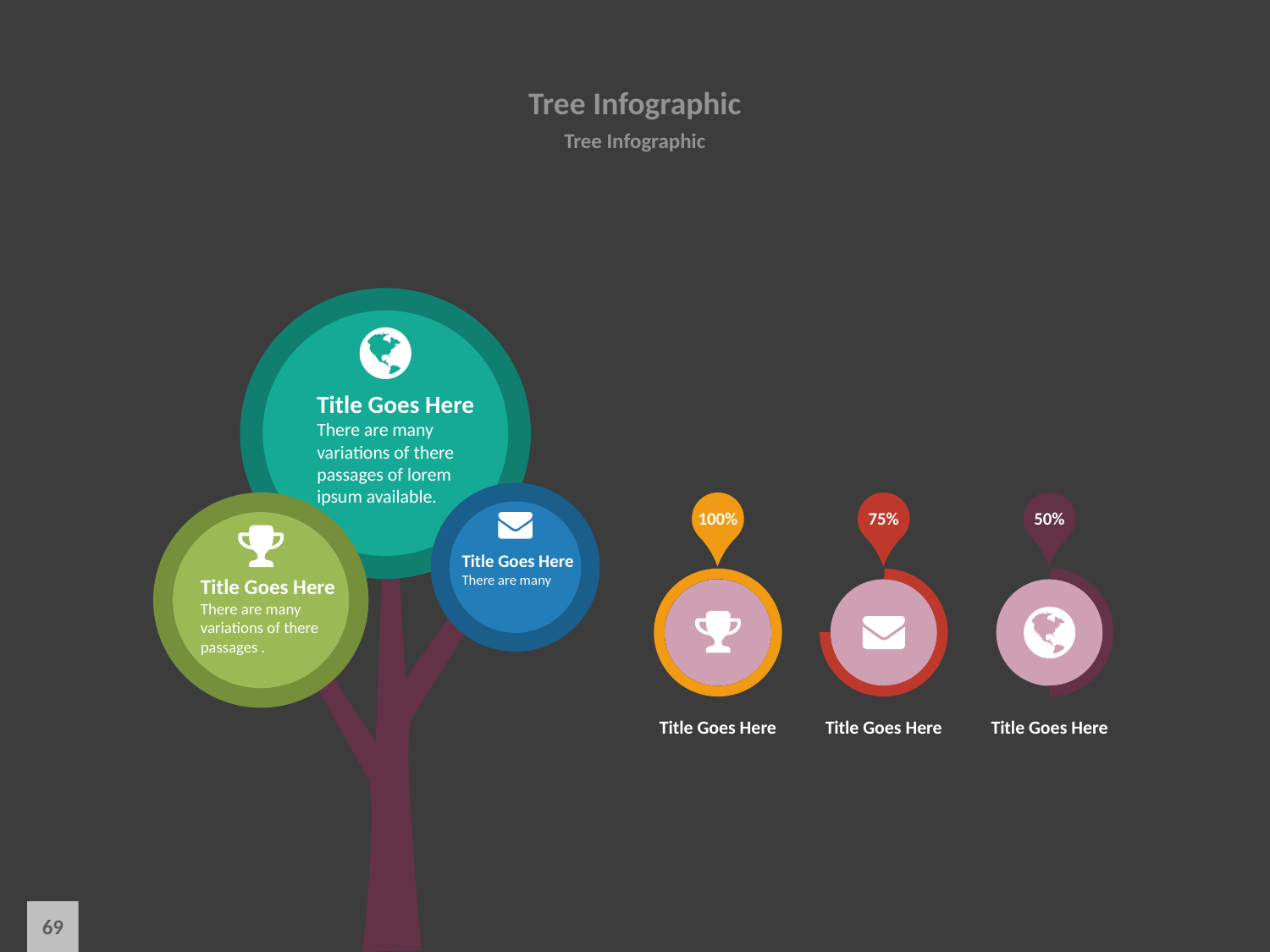

# Tree Infographic
Tree Infographic

Title Goes Here
There are many variations of there passages of lorem ipsum available.

100%
75%
50%

Title Goes Here
There are many

Title Goes Here
There are many variations of there passages .

Title Goes Here
Title Goes Here
Title Goes Here